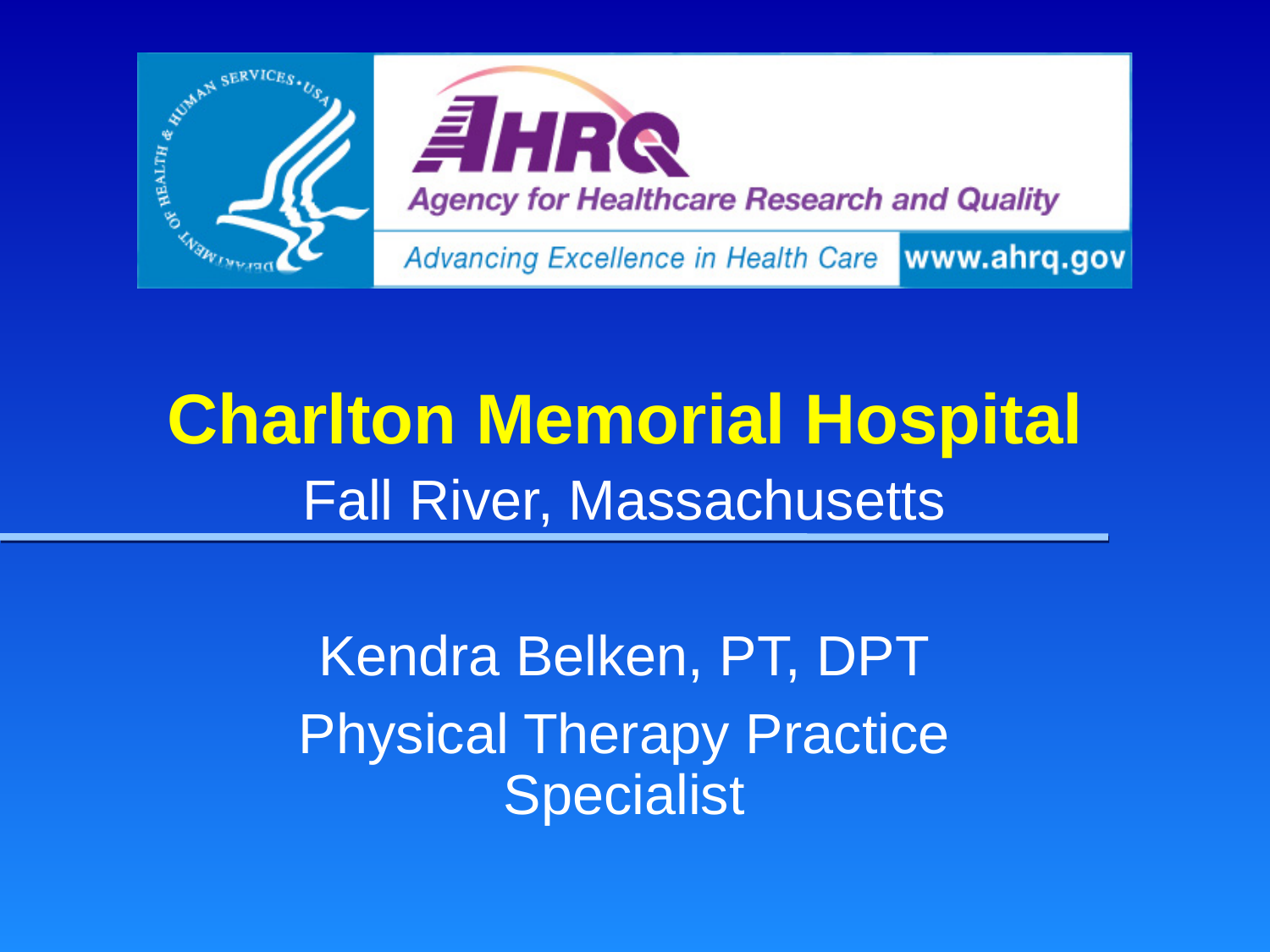

# Charlton Memorial Hospital
Fall River, Massachusetts

Kendra Belken, PT, DPT
Physical Therapy Practice Specialist